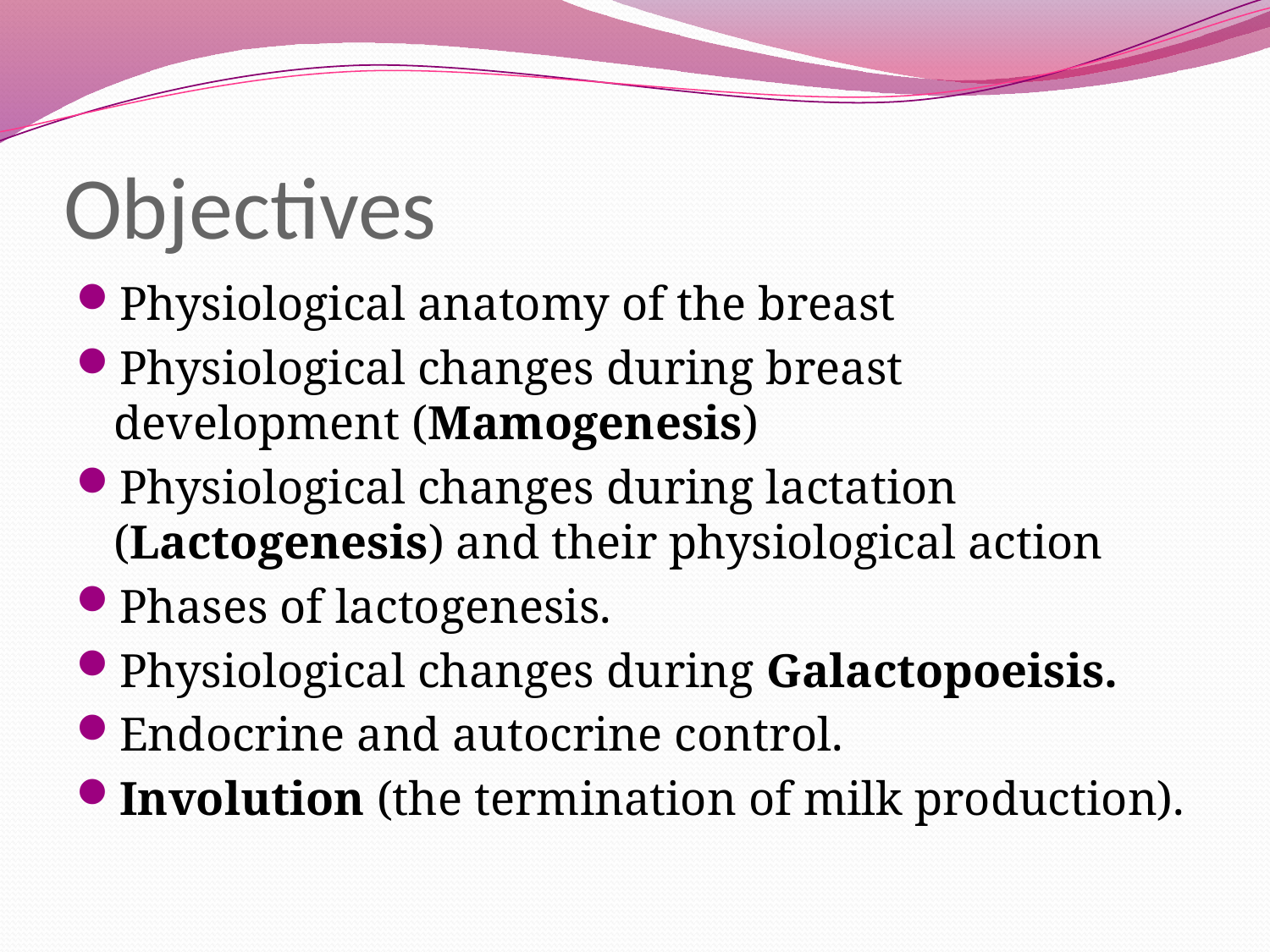

# Objectives
Physiological anatomy of the breast
Physiological changes during breast development (Mamogenesis)
Physiological changes during lactation (Lactogenesis) and their physiological action
Phases of lactogenesis.
Physiological changes during Galactopoeisis.
Endocrine and autocrine control.
Involution (the termination of milk production).